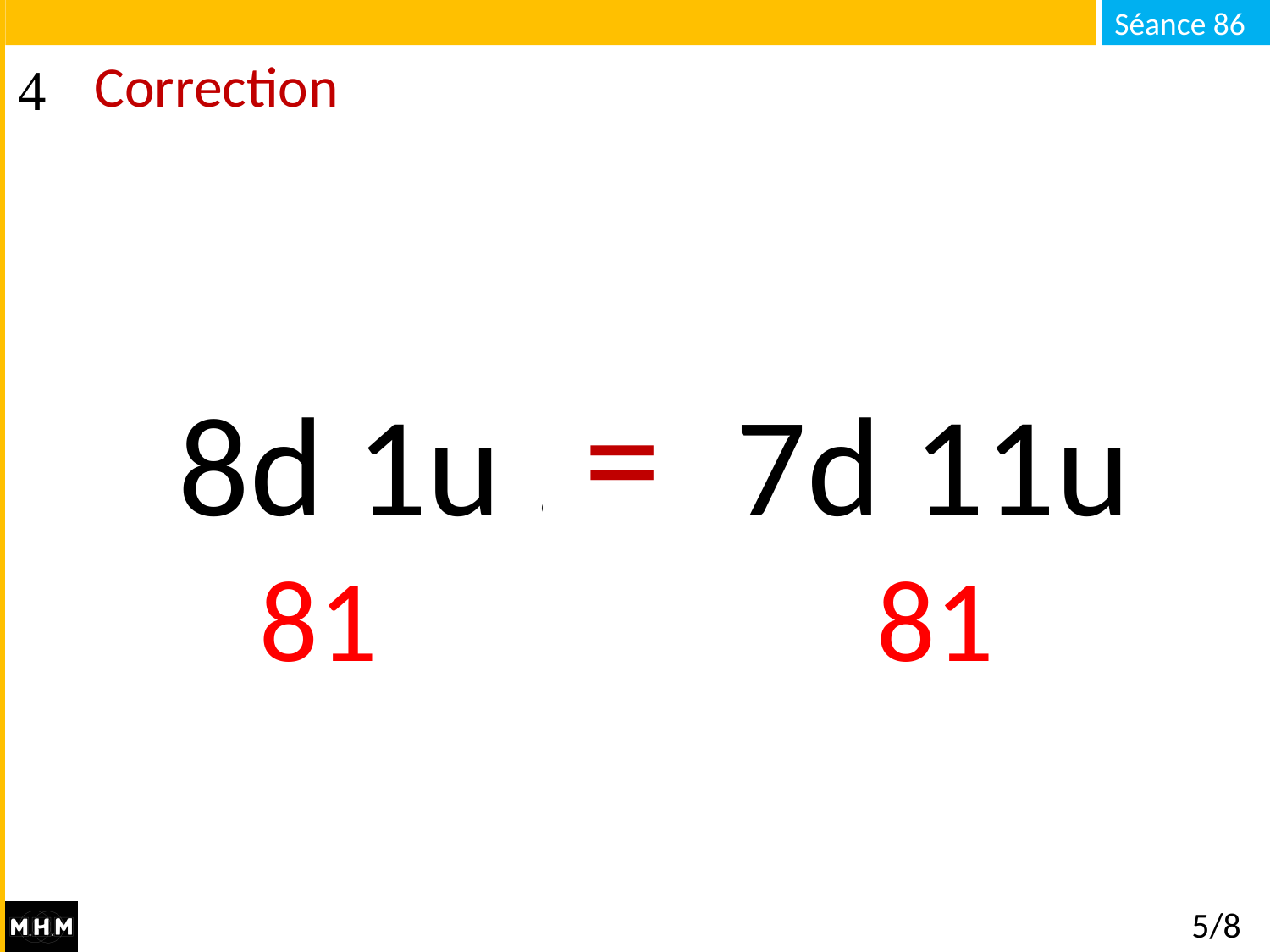

# Correction
=
8d 1u . . . 7d 11u
 81                   81
5/8